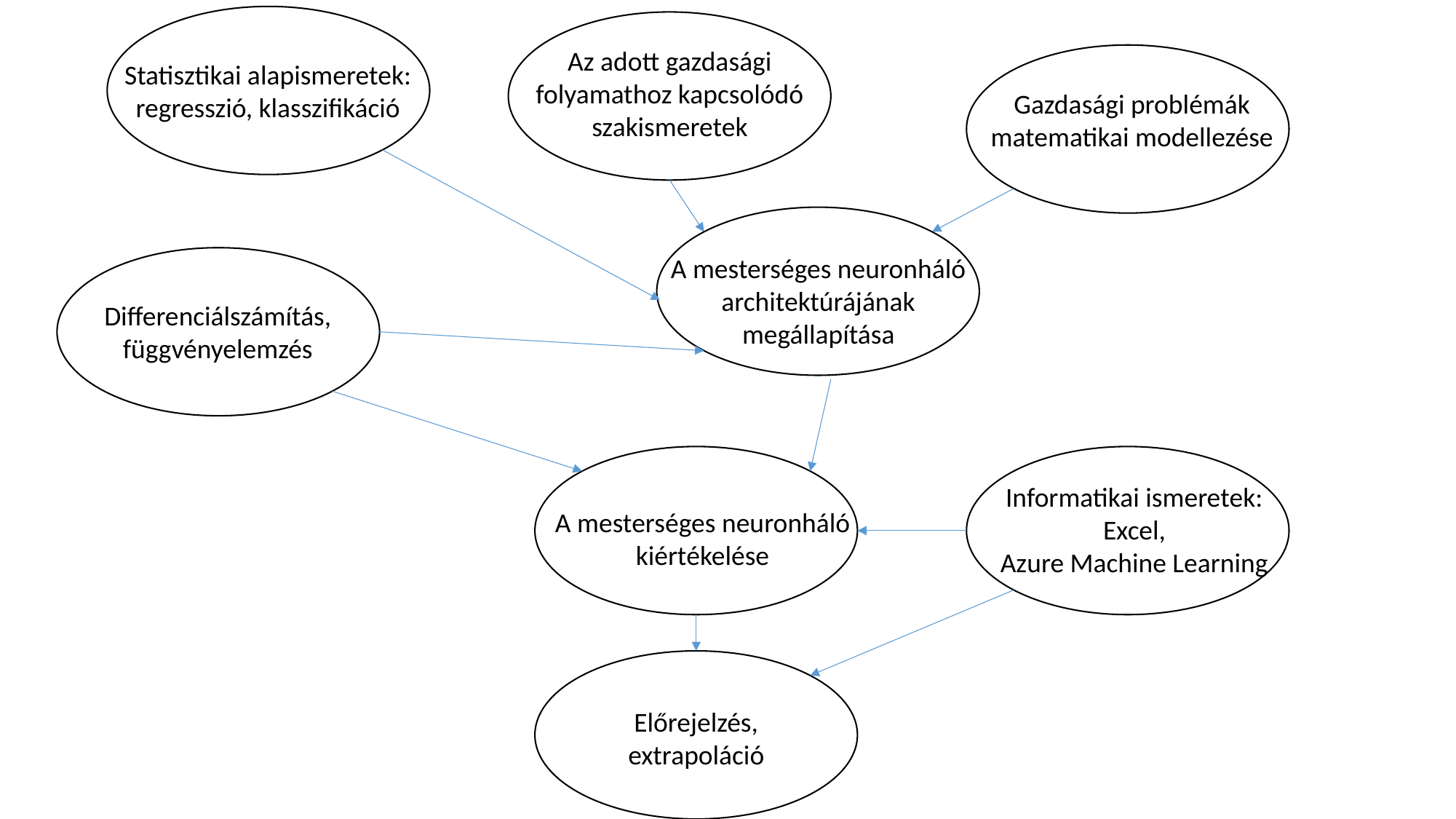

Statisztikai alapismeretek:
regresszió, klasszifikáció

Az adott gazdasági
folyamathoz kapcsolódó
szakismeretek

Gazdasági problémák
matematikai modellezése

A mesterséges neuronháló
architektúrájának
megállapítása

Differenciálszámítás,
függvényelemzés

Informatikai ismeretek:
Excel,
Azure Machine Learning

A mesterséges neuronháló
kiértékelése

Előrejelzés,
extrapoláció